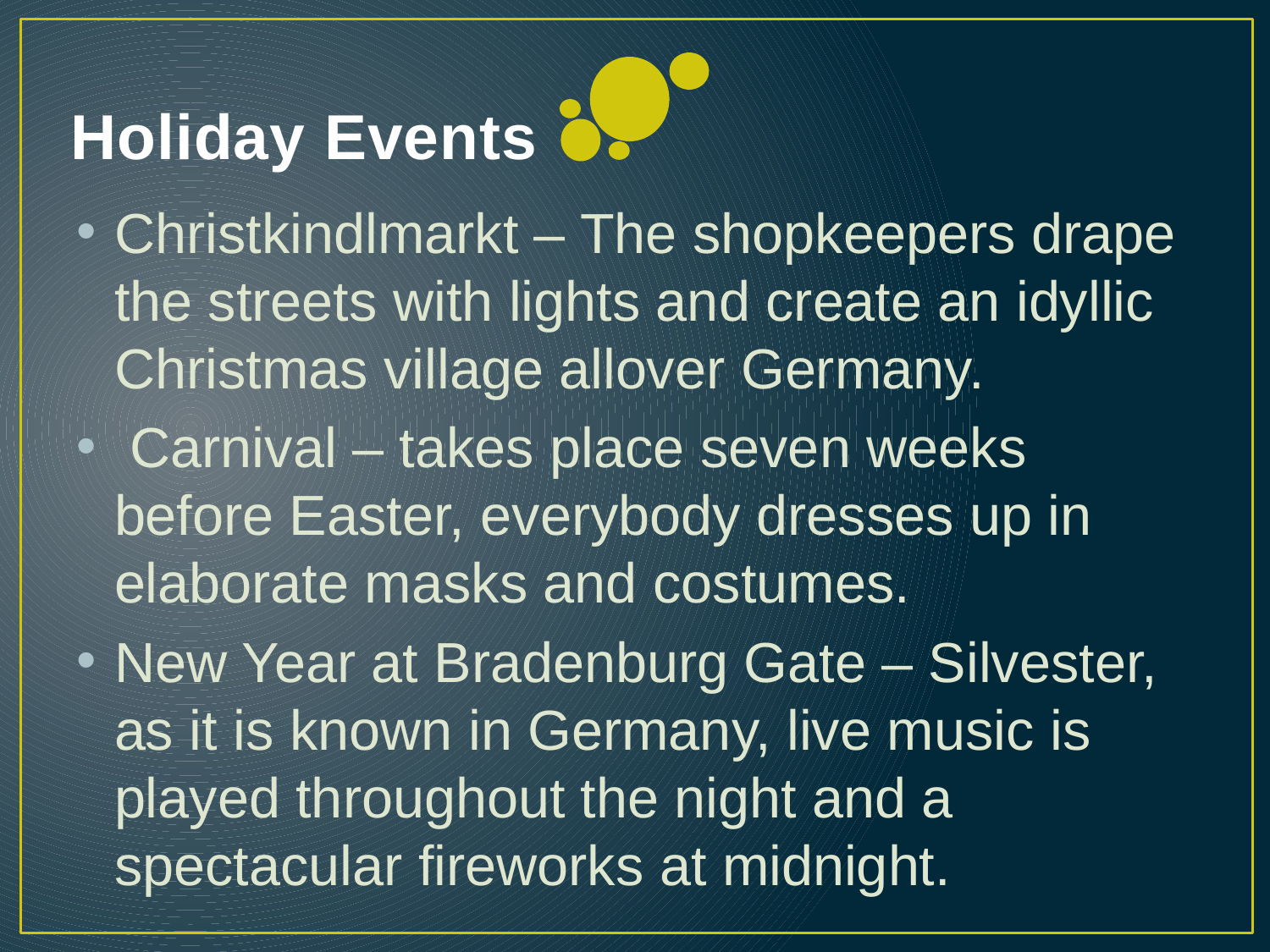

# Holiday Events

Christkindlmarkt – The shopkeepers drape the streets with lights and create an idyllic Christmas village allover Germany.
 Carnival – takes place seven weeks before Easter, everybody dresses up in elaborate masks and costumes.
New Year at Bradenburg Gate – Silvester, as it is known in Germany, live music is played throughout the night and a spectacular fireworks at midnight.